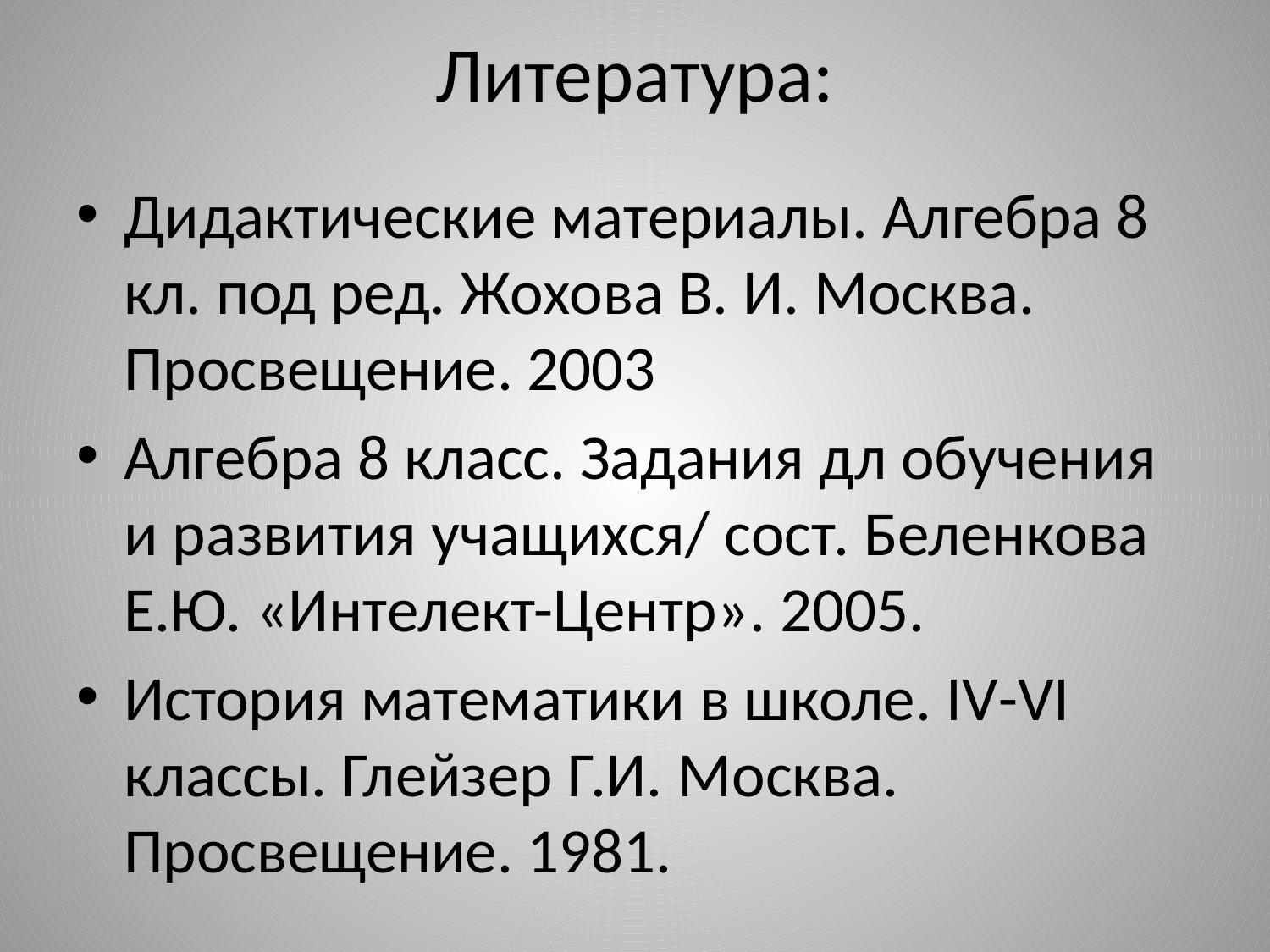

# Литература:
Дидактические материалы. Алгебра 8 кл. под ред. Жохова В. И. Москва. Просвещение. 2003
Алгебра 8 класс. Задания дл обучения и развития учащихся/ сост. Беленкова Е.Ю. «Интелект-Центр». 2005.
История математики в школе. IV-VI классы. Глейзер Г.И. Москва. Просвещение. 1981.